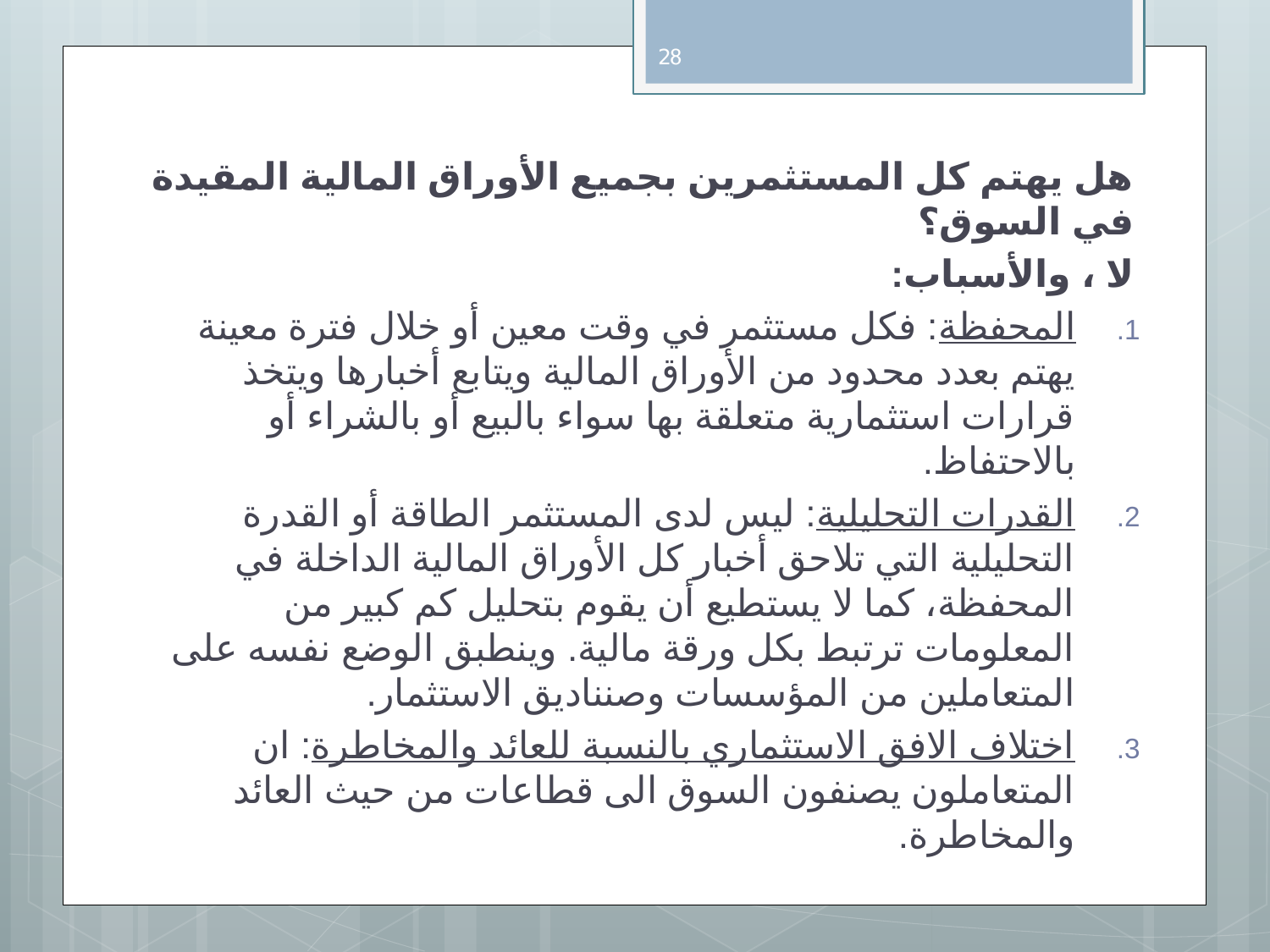

28
هل يهتم كل المستثمرين بجميع الأوراق المالية المقيدة في السوق؟
لا ، والأسباب:
المحفظة: فكل مستثمر في وقت معين أو خلال فترة معينة يهتم بعدد محدود من الأوراق المالية ويتابع أخبارها ويتخذ قرارات استثمارية متعلقة بها سواء بالبيع أو بالشراء أو بالاحتفاظ.
القدرات التحليلية: ليس لدى المستثمر الطاقة أو القدرة التحليلية التي تلاحق أخبار كل الأوراق المالية الداخلة في المحفظة، كما لا يستطيع أن يقوم بتحليل كم كبير من المعلومات ترتبط بكل ورقة مالية. وينطبق الوضع نفسه على  المتعاملين من المؤسسات وصنناديق الاستثمار.
اختلاف الافق الاستثماري بالنسبة للعائد والمخاطرة: ان المتعاملون يصنفون السوق الى قطاعات من حيث العائد والمخاطرة.